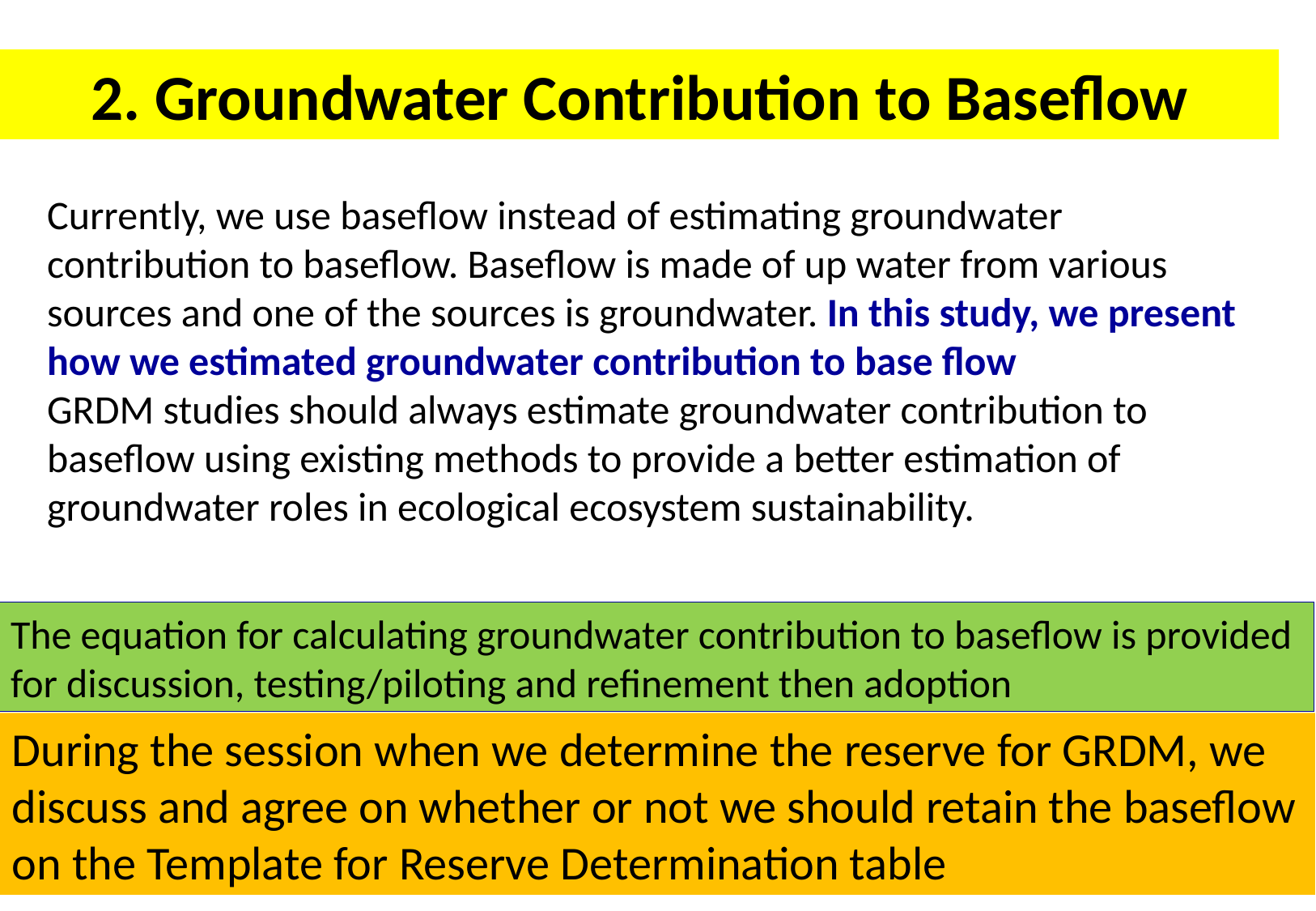

# 2. Groundwater Contribution to Baseflow
Currently, we use baseflow instead of estimating groundwater contribution to baseflow. Baseflow is made of up water from various sources and one of the sources is groundwater. In this study, we present how we estimated groundwater contribution to base flow
GRDM studies should always estimate groundwater contribution to baseflow using existing methods to provide a better estimation of groundwater roles in ecological ecosystem sustainability.
The equation for calculating groundwater contribution to baseflow is provided for discussion, testing/piloting and refinement then adoption
During the session when we determine the reserve for GRDM, we discuss and agree on whether or not we should retain the baseflow on the Template for Reserve Determination table